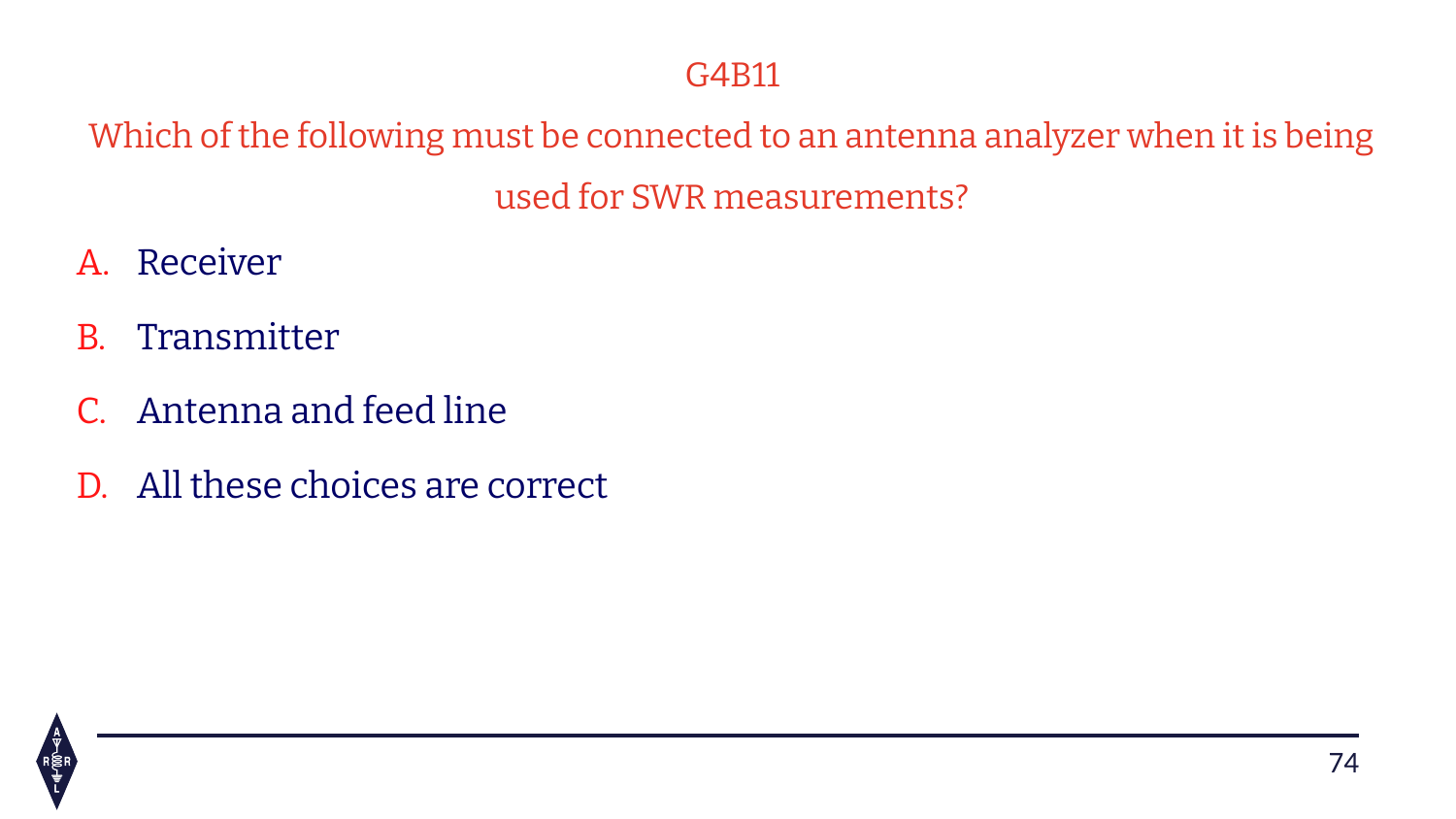

G4B11
Which of the following must be connected to an antenna analyzer when it is being used for SWR measurements?
Receiver
Transmitter
Antenna and feed line
All these choices are correct

74